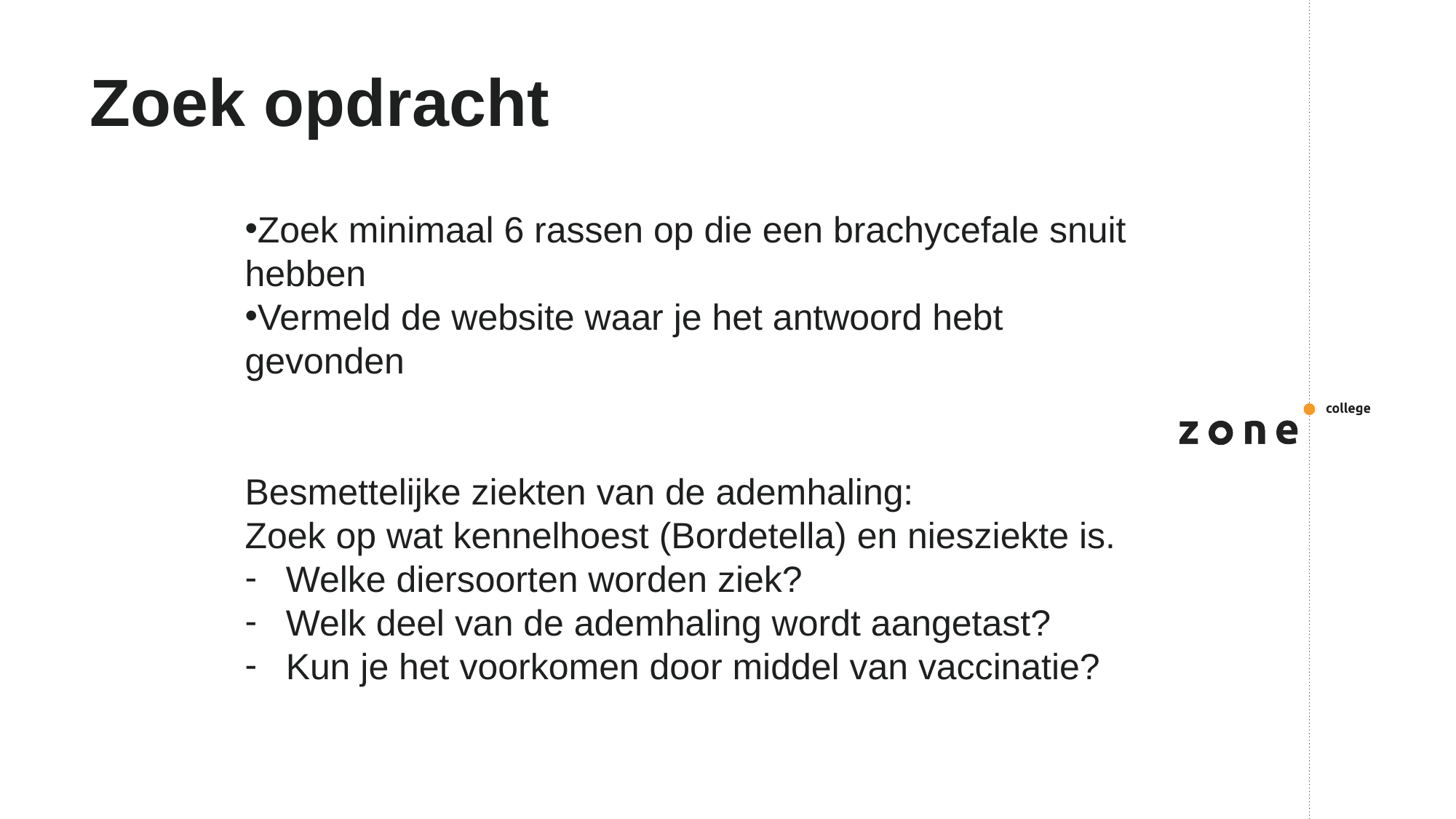

# Zoek opdracht
Zoek minimaal 6 rassen op die een brachycefale snuit hebben
Vermeld de website waar je het antwoord hebt gevonden

Besmettelijke ziekten van de ademhaling:
Zoek op wat kennelhoest (Bordetella) en niesziekte is.
Welke diersoorten worden ziek?
Welk deel van de ademhaling wordt aangetast?
Kun je het voorkomen door middel van vaccinatie?